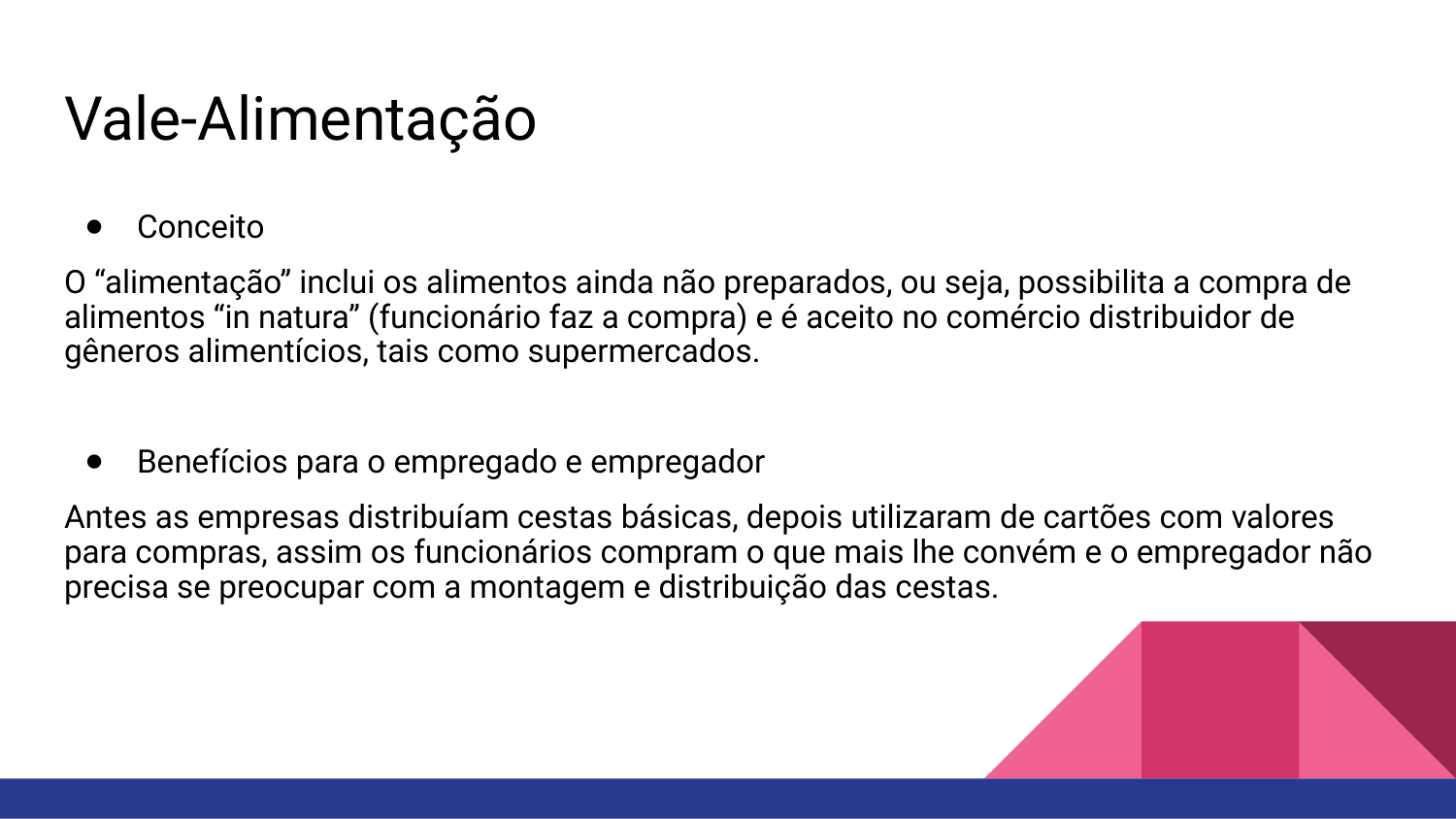

# Vale-Alimentação
Conceito
O “alimentação” inclui os alimentos ainda não preparados, ou seja, possibilita a compra de alimentos “in natura” (funcionário faz a compra) e é aceito no comércio distribuidor de gêneros alimentícios, tais como supermercados.

Benefícios para o empregado e empregador
Antes as empresas distribuíam cestas básicas, depois utilizaram de cartões com valores para compras, assim os funcionários compram o que mais lhe convém e o empregador não precisa se preocupar com a montagem e distribuição das cestas.